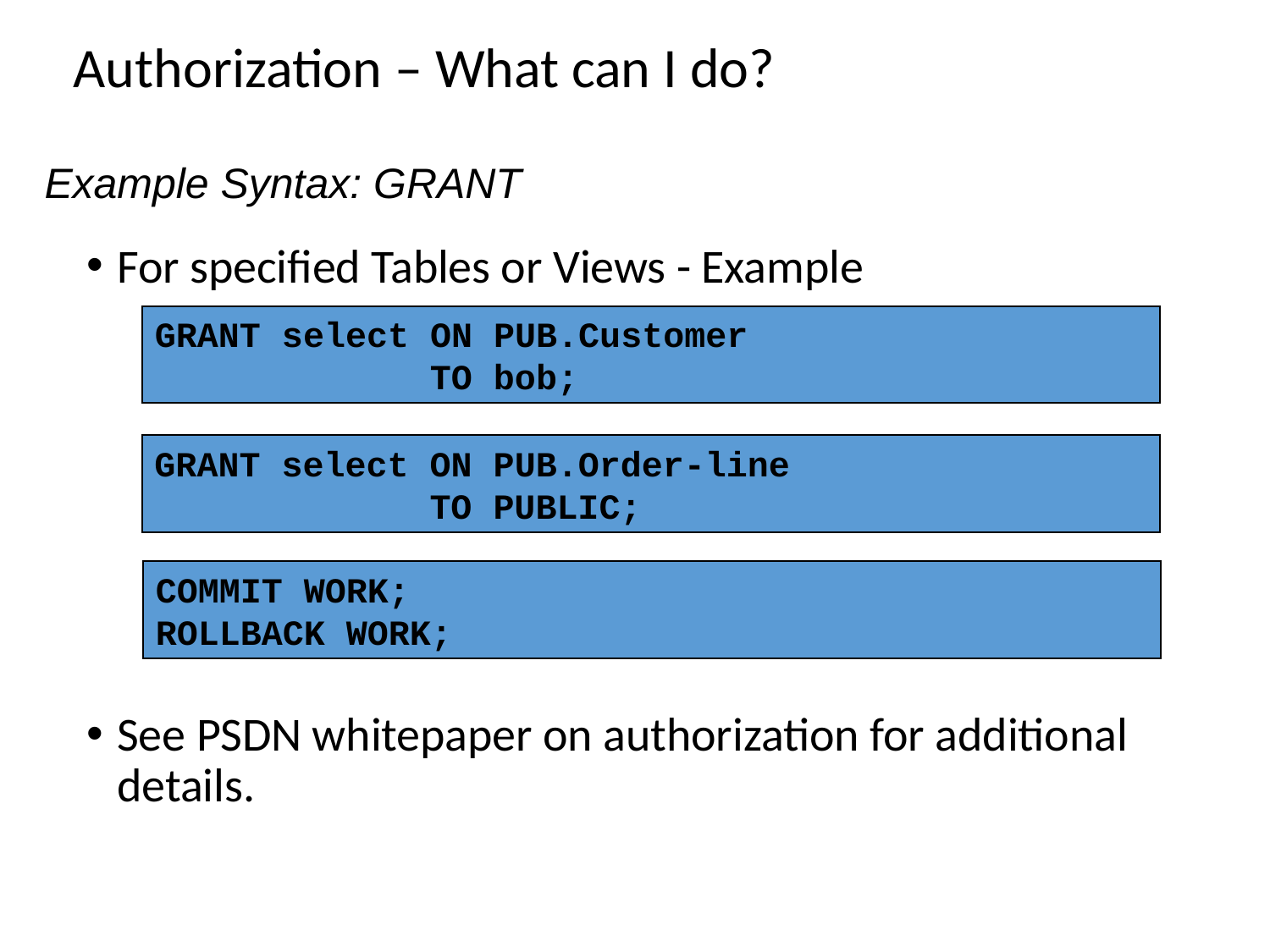

# Authorization – What can I do?
Example Syntax: GRANT
For specified Tables or Views - Example

See PSDN whitepaper on authorization for additional details.

GRANT select ON PUB.Customer
             TO bob;
GRANT select ON PUB.Order-line
             TO PUBLIC;
COMMIT WORK;
ROLLBACK WORK;